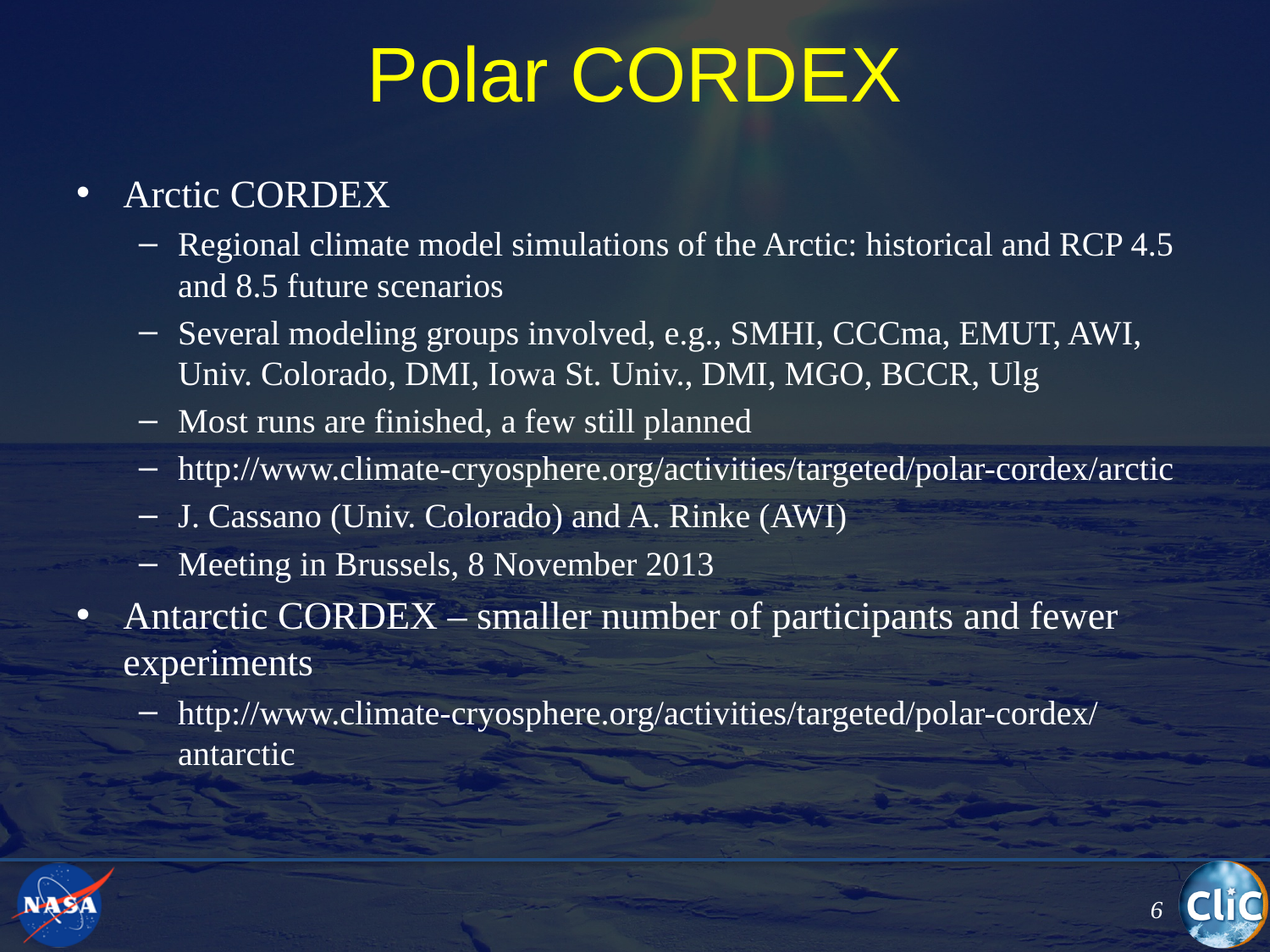

# Polar CORDEX
Arctic CORDEX
Regional climate model simulations of the Arctic: historical and RCP 4.5 and 8.5 future scenarios
Several modeling groups involved, e.g., SMHI, CCCma, EMUT, AWI, Univ. Colorado, DMI, Iowa St. Univ., DMI, MGO, BCCR, Ulg
Most runs are finished, a few still planned
http://www.climate-cryosphere.org/activities/targeted/polar-cordex/arctic
J. Cassano (Univ. Colorado) and A. Rinke (AWI)
Meeting in Brussels, 8 November 2013
Antarctic CORDEX – smaller number of participants and fewer experiments
http://www.climate-cryosphere.org/activities/targeted/polar-cordex/antarctic
6